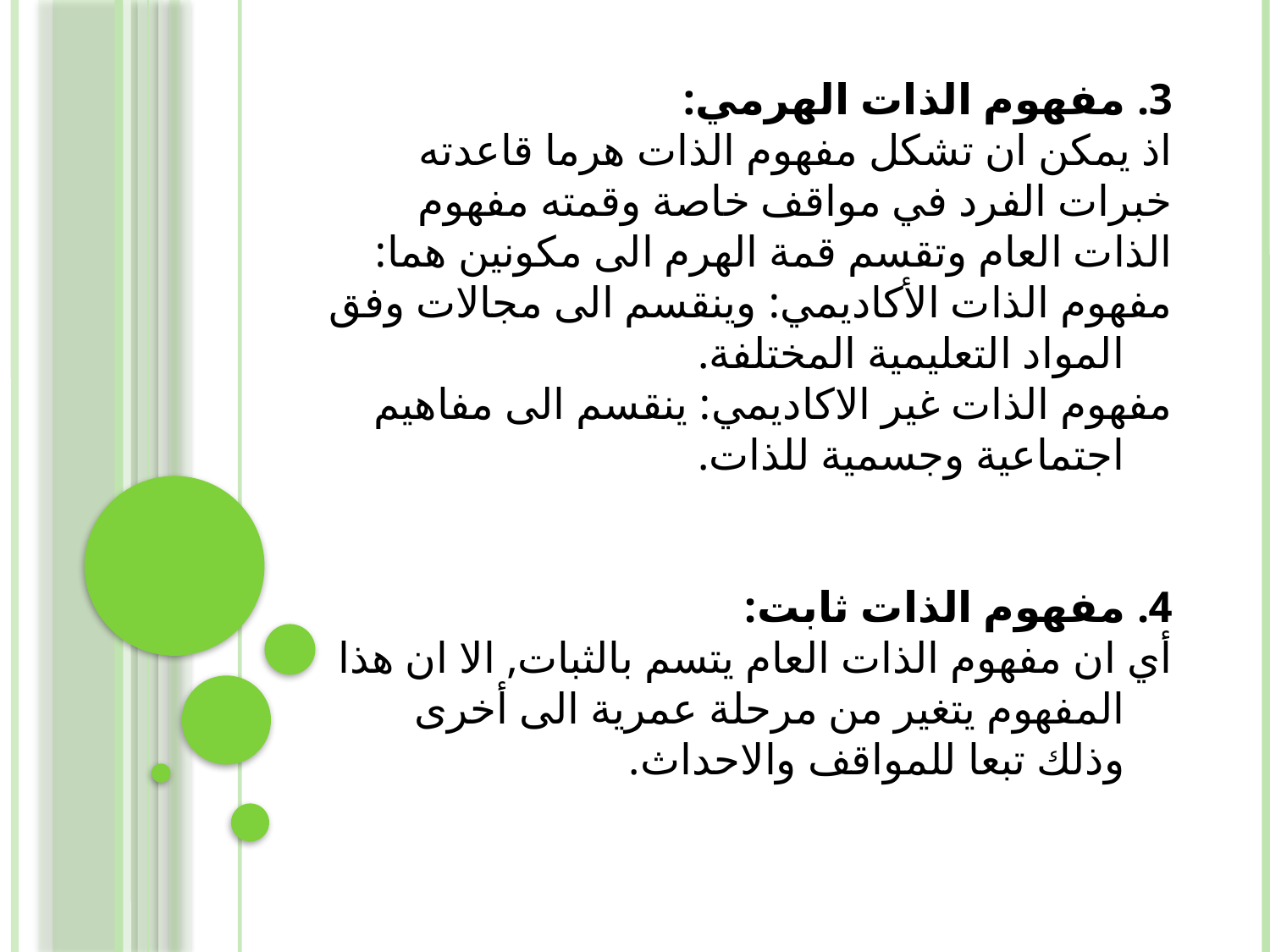

3. مفهوم الذات الهرمي:
اذ يمكن ان تشكل مفهوم الذات هرما قاعدته خبرات الفرد في مواقف خاصة وقمته مفهوم الذات العام وتقسم قمة الهرم الى مكونين هما:
مفهوم الذات الأكاديمي: وينقسم الى مجالات وفق المواد التعليمية المختلفة.
مفهوم الذات غير الاكاديمي: ينقسم الى مفاهيم اجتماعية وجسمية للذات.

4. مفهوم الذات ثابت:
أي ان مفهوم الذات العام يتسم بالثبات, الا ان هذا المفهوم يتغير من مرحلة عمرية الى أخرى وذلك تبعا للمواقف والاحداث.